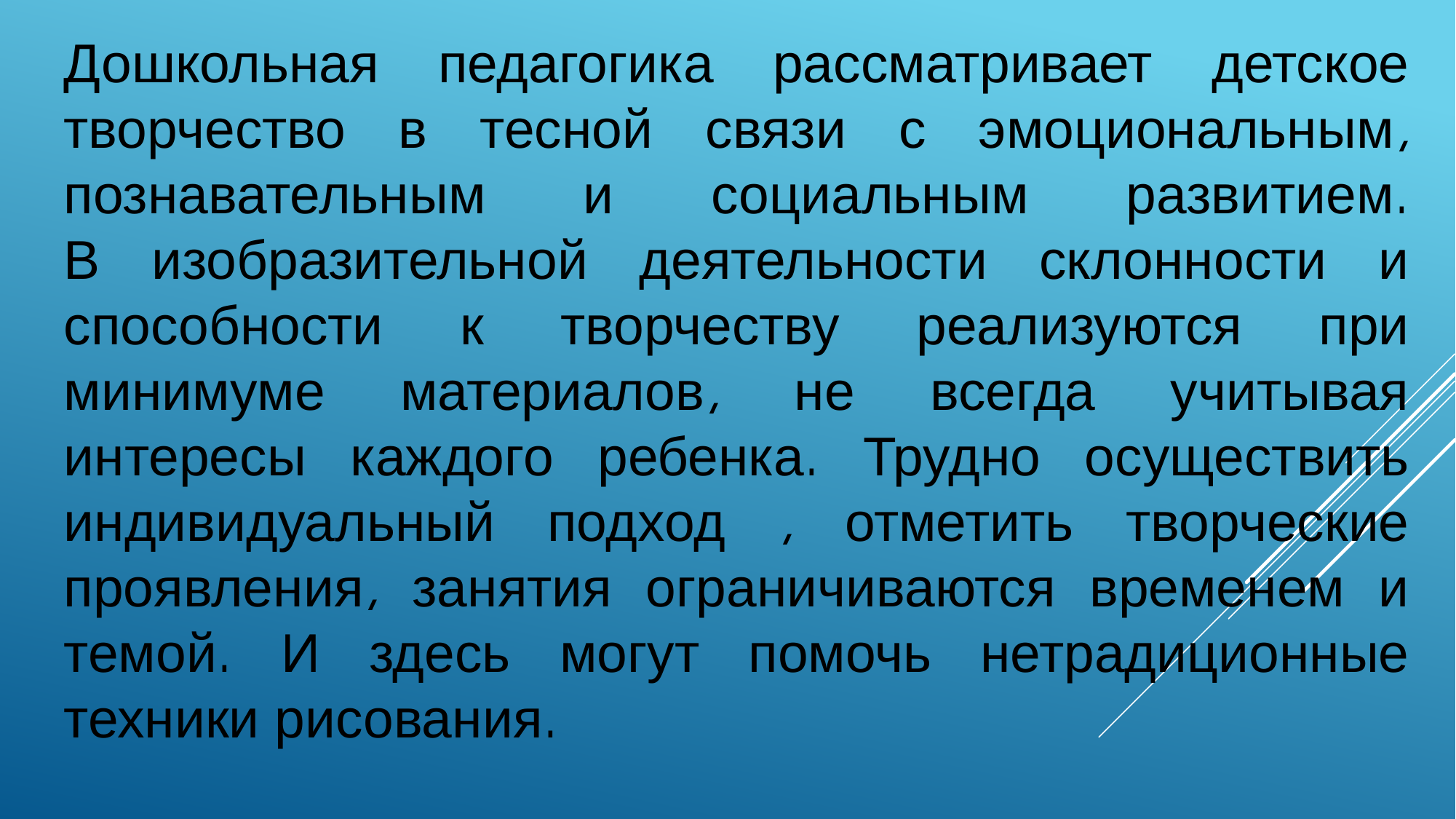

# Дошкольная педагогика рассматривает детское творчество в тесной связи с эмоциональным, познавательным и социальным развитием. В изобразительной деятельности склонности и способности к творчеству реализуются при минимуме материалов, не всегда учитывая интересы каждого ребенка. Трудно осуществить индивидуальный подход , отметить творческие проявления, занятия ограничиваются временем и темой. И здесь могут помочь нетрадиционные техники рисования.